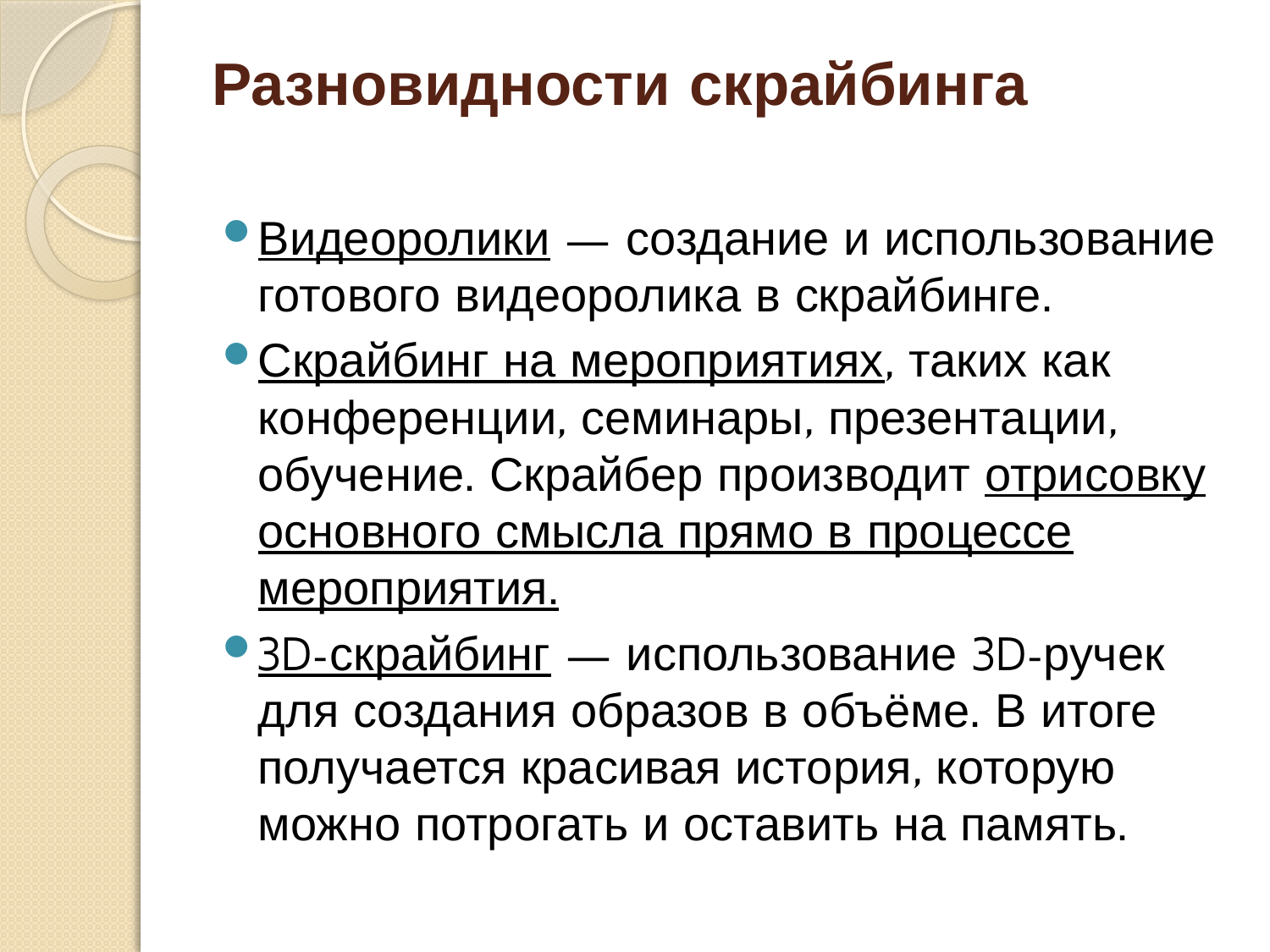

# Разновидности скрайбинга
Видеоролики — создание и использование готового видеоролика в скрайбинге.
Скрайбинг на мероприятиях, таких как конференции, семинары, презентации, обучение. Скрайбер производит отрисовку основного смысла прямо в процессе мероприятия.
3D-скрайбинг — использование 3D-ручек для создания образов в объёме. В итоге получается красивая история, которую можно потрогать и оставить на память.